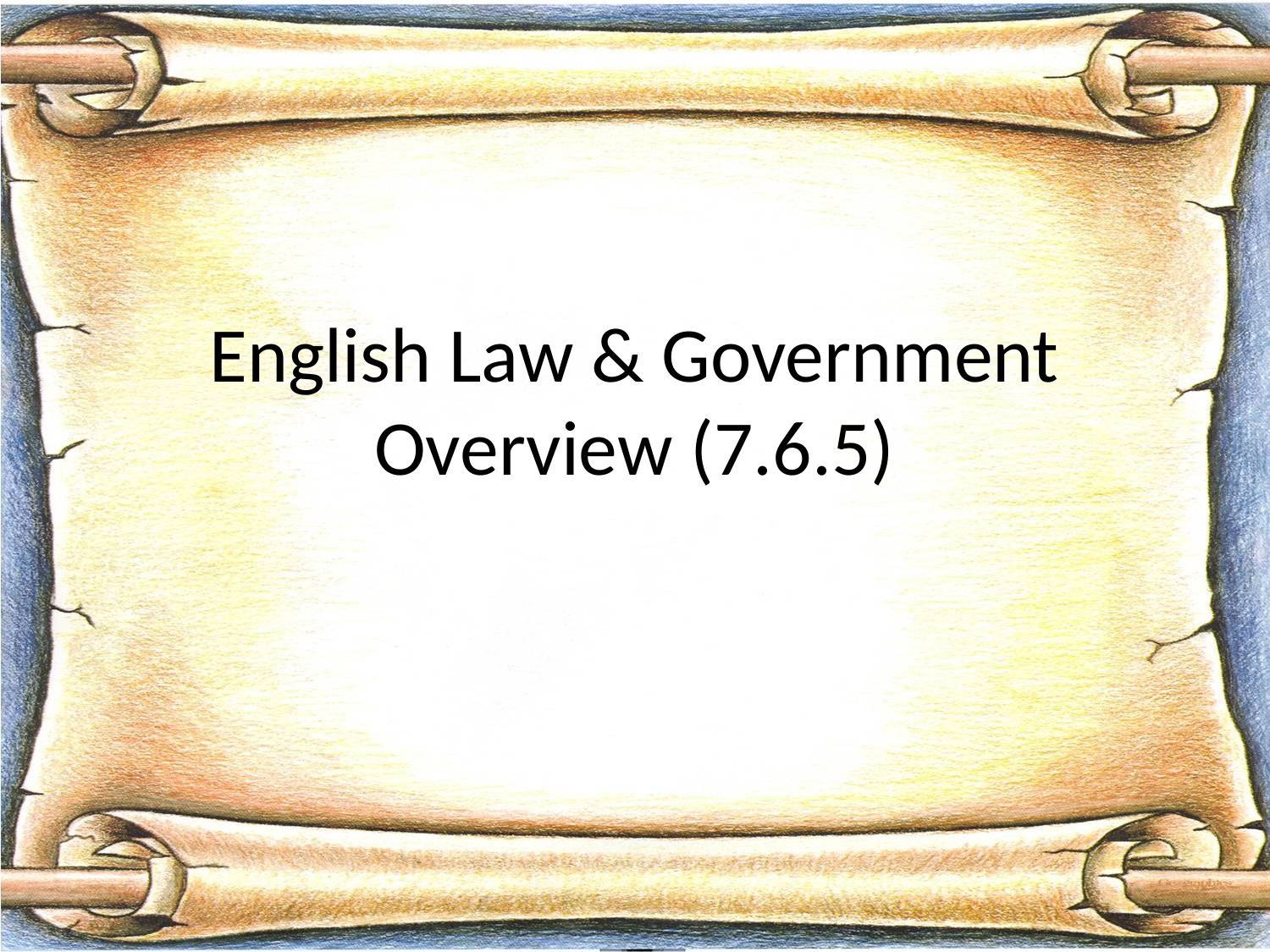

# English Law & Government Overview (7.6.5)